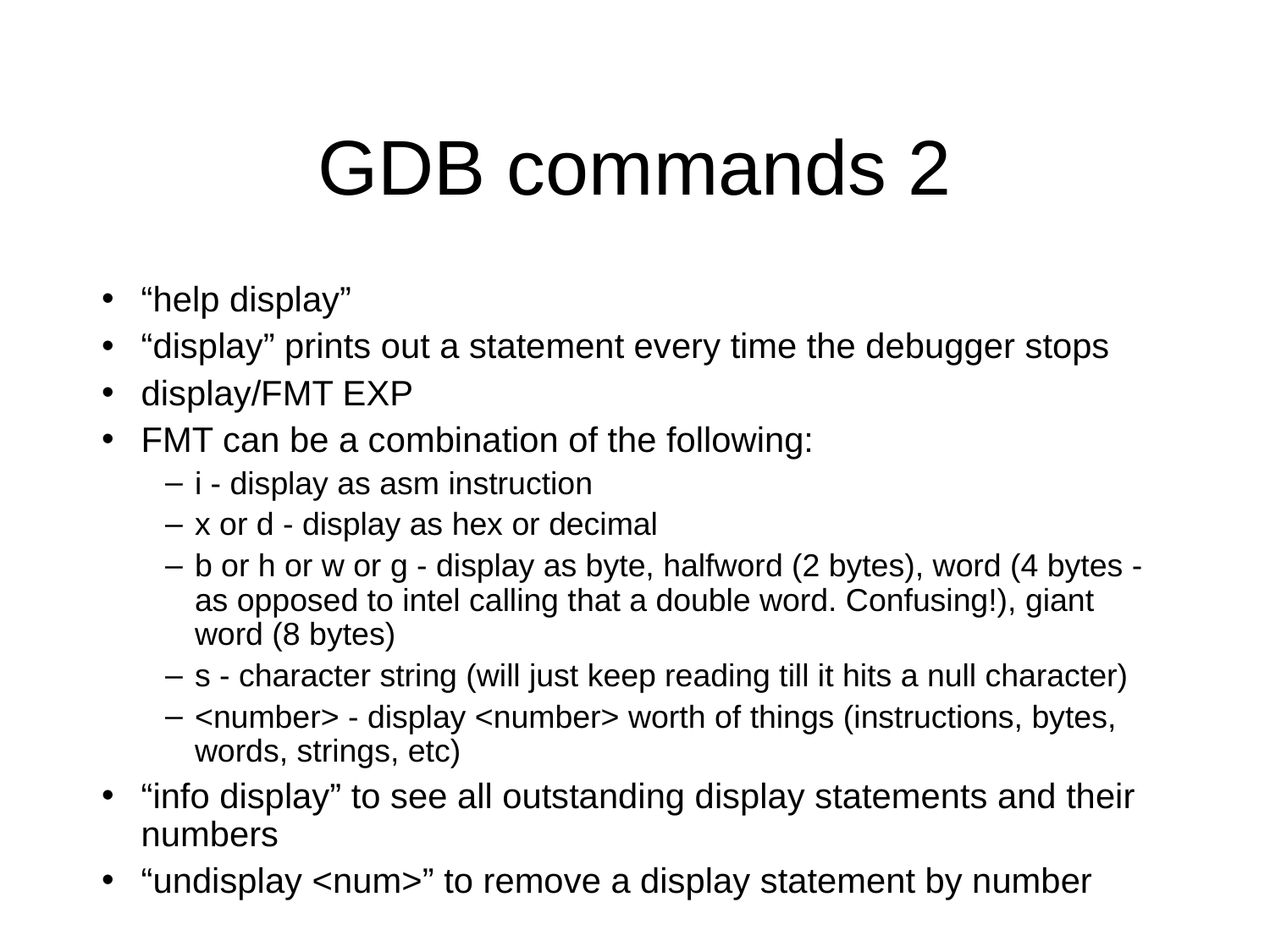

GDB commands 2
“help display”
“display” prints out a statement every time the debugger stops
display/FMT EXP
FMT can be a combination of the following:
i - display as asm instruction
x or d - display as hex or decimal
b or h or w or g - display as byte, halfword (2 bytes), word (4 bytes - as opposed to intel calling that a double word. Confusing!), giant word (8 bytes)
s - character string (will just keep reading till it hits a null character)
<number> - display <number> worth of things (instructions, bytes, words, strings, etc)
“info display” to see all outstanding display statements and their numbers
“undisplay <num>” to remove a display statement by number